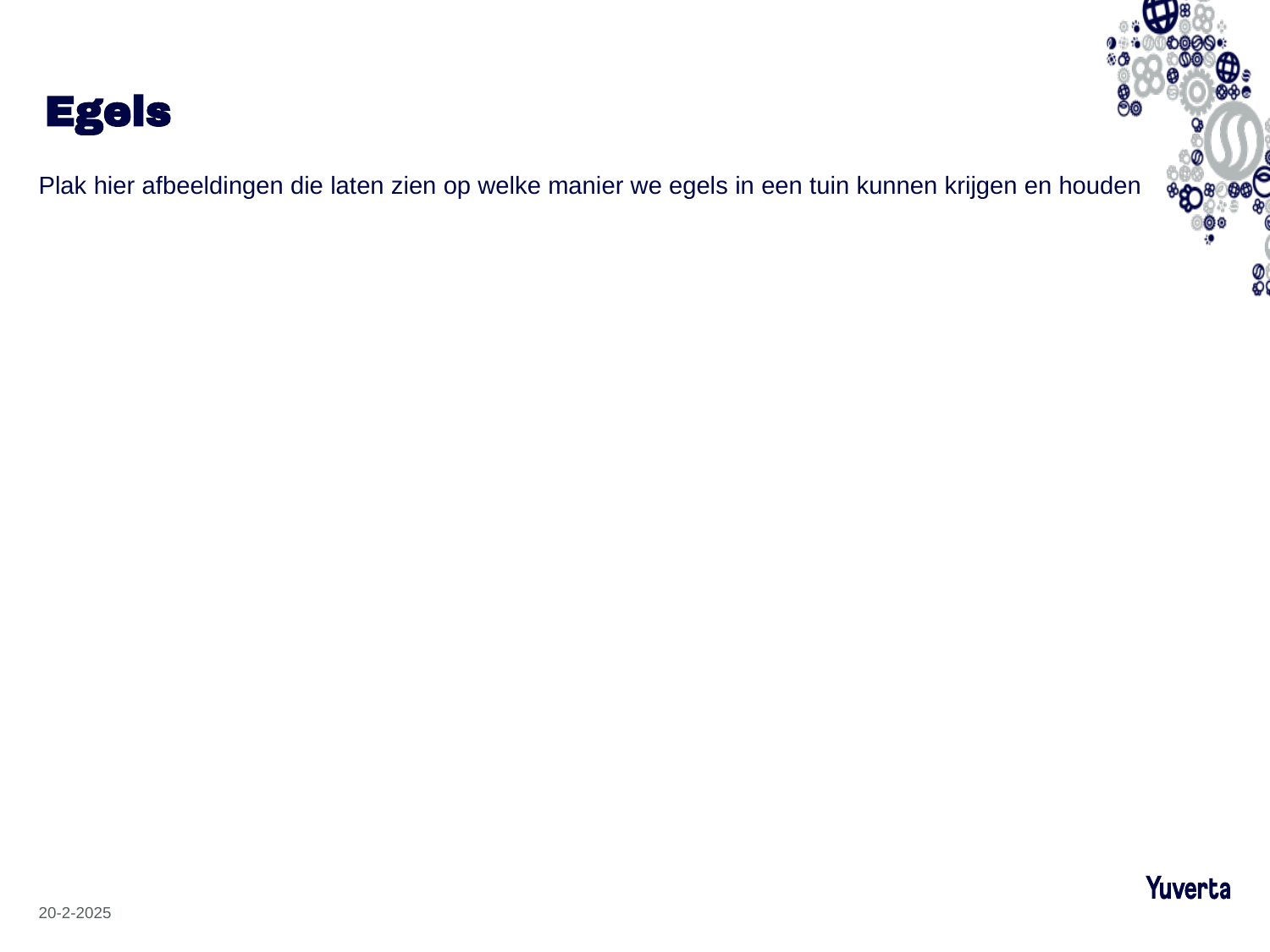

# Egels
Plak hier afbeeldingen die laten zien op welke manier we egels in een tuin kunnen krijgen en houden

20-2-2025